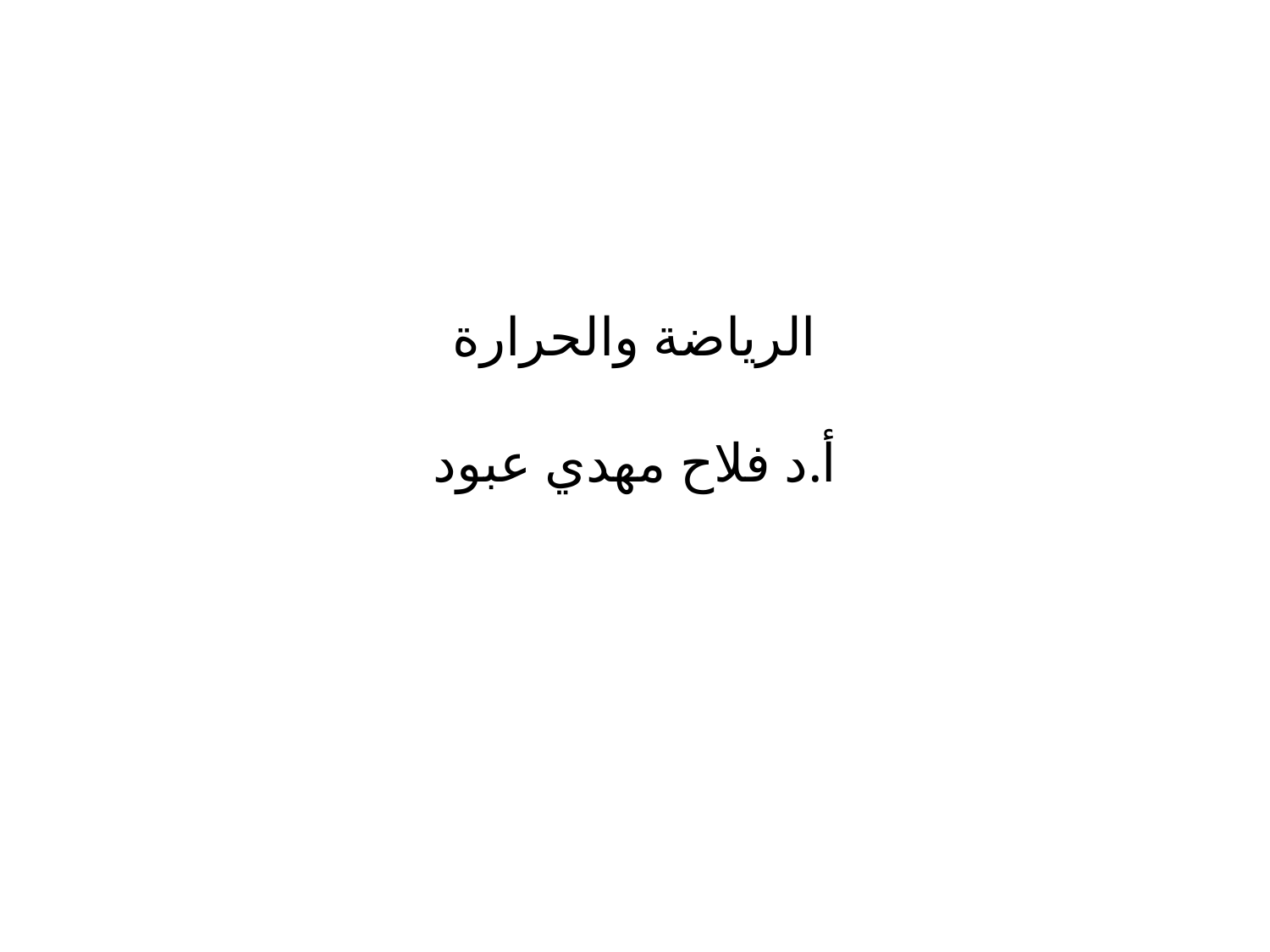

# الرياضة والحرارة أ.د فلاح مهدي عبود